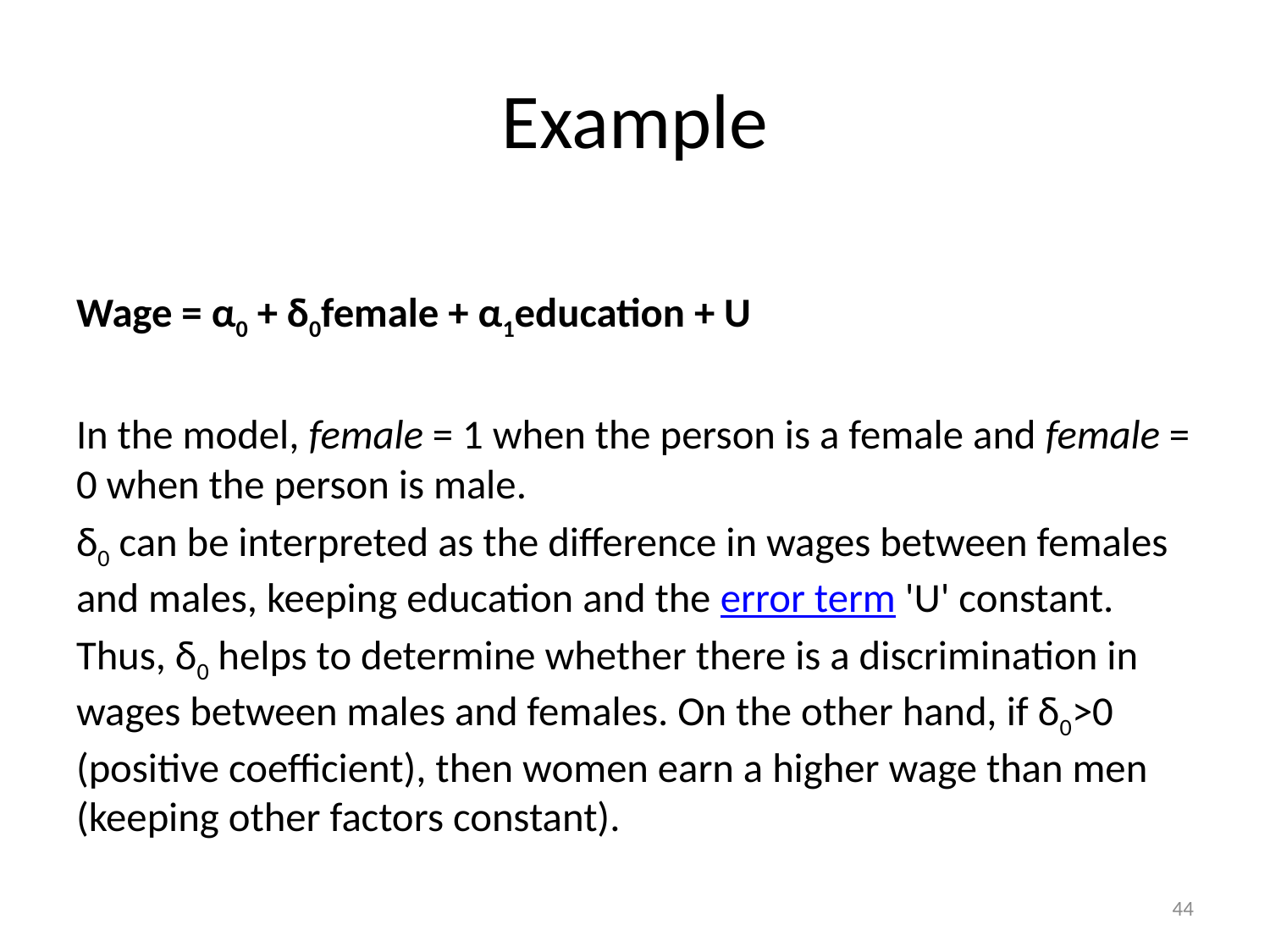

# Example

Wage = α0 + δ0female + α1education + U

In the model, female = 1 when the person is a female and female = 0 when the person is male.
δ0 can be interpreted as the difference in wages between females and males, keeping education and the error term 'U' constant.
Thus, δ0 helps to determine whether there is a discrimination in wages between males and females. On the other hand, if δ0>0 (positive coefficient), then women earn a higher wage than men (keeping other factors constant).
44